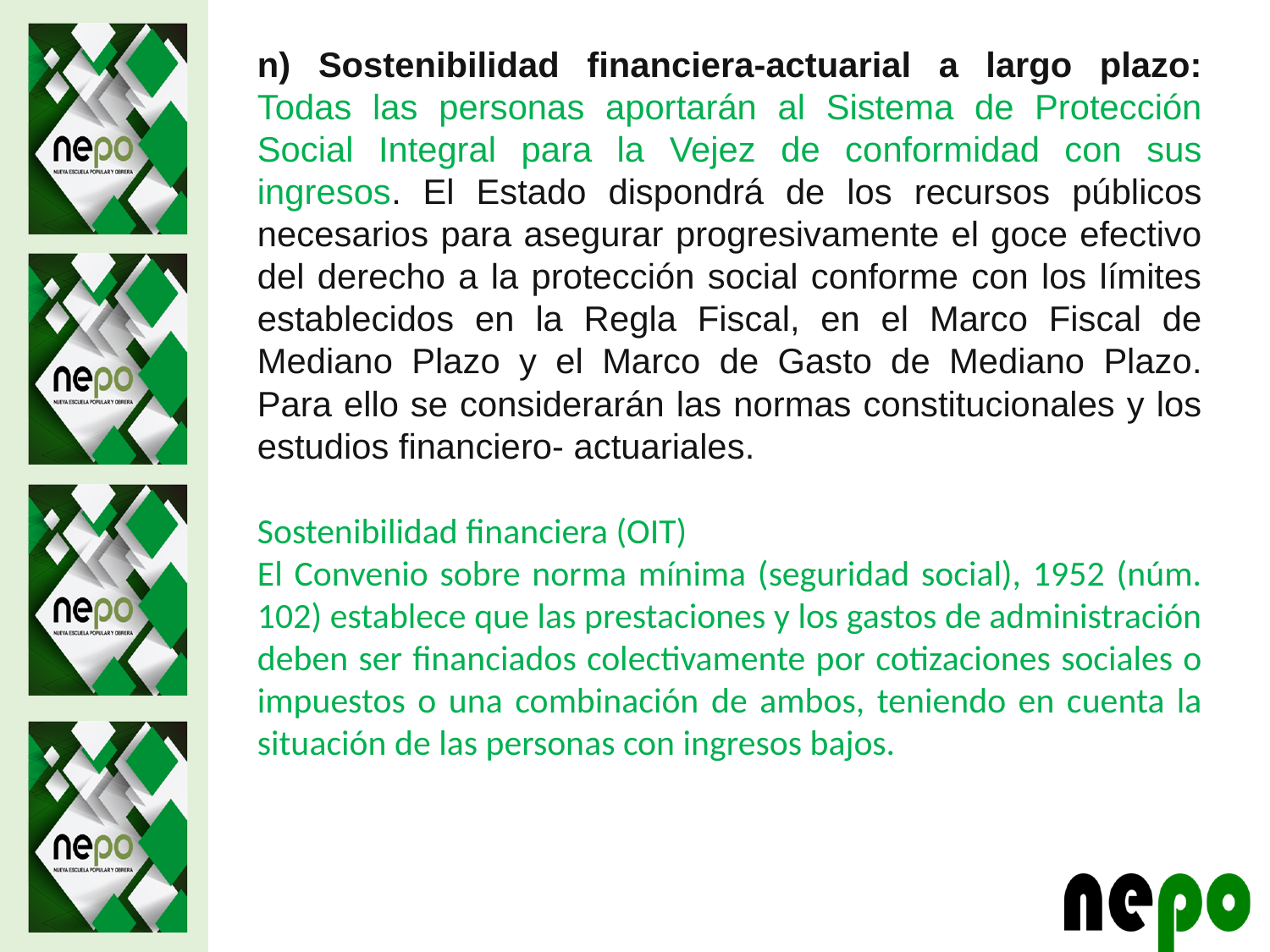

n) Sostenibilidad financiera-actuarial a largo plazo: Todas las personas aportarán al Sistema de Protección Social Integral para la Vejez de conformidad con sus ingresos. El Estado dispondrá de los recursos públicos necesarios para asegurar progresivamente el goce efectivo del derecho a la protección social conforme con los límites establecidos en la Regla Fiscal, en el Marco Fiscal de Mediano Plazo y el Marco de Gasto de Mediano Plazo. Para ello se considerarán las normas constitucionales y los estudios financiero- actuariales.

Sostenibilidad financiera (OIT)
El Convenio sobre norma mínima (seguridad social), 1952 (núm. 102) establece que las prestaciones y los gastos de administración deben ser financiados colectivamente por cotizaciones sociales o impuestos o una combinación de ambos, teniendo en cuenta la situación de las personas con ingresos bajos.